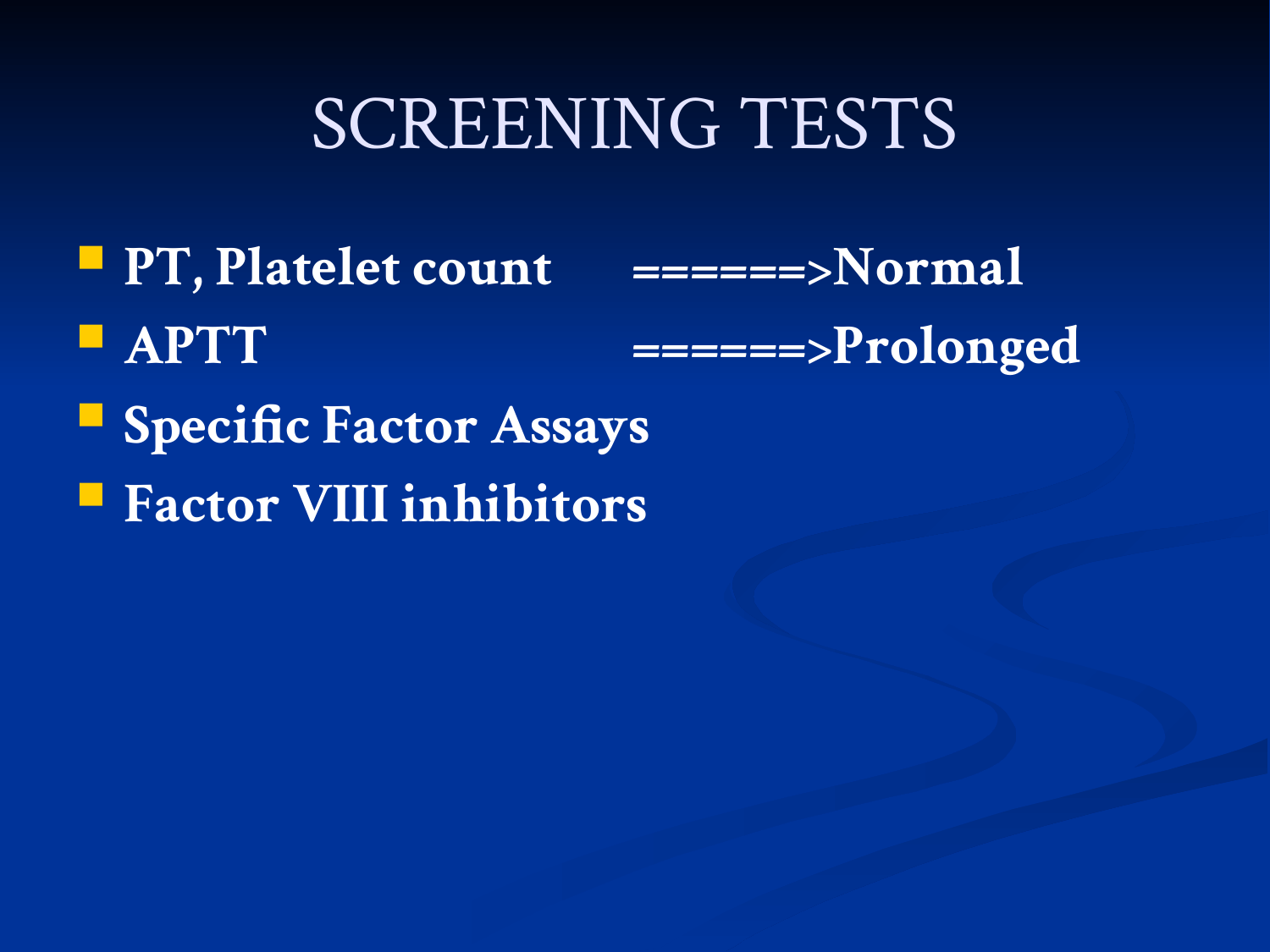

# SCREENING TESTS
PT, Platelet count 	======>Normal
APTT			======>Prolonged
Specific Factor Assays
Factor VIII inhibitors